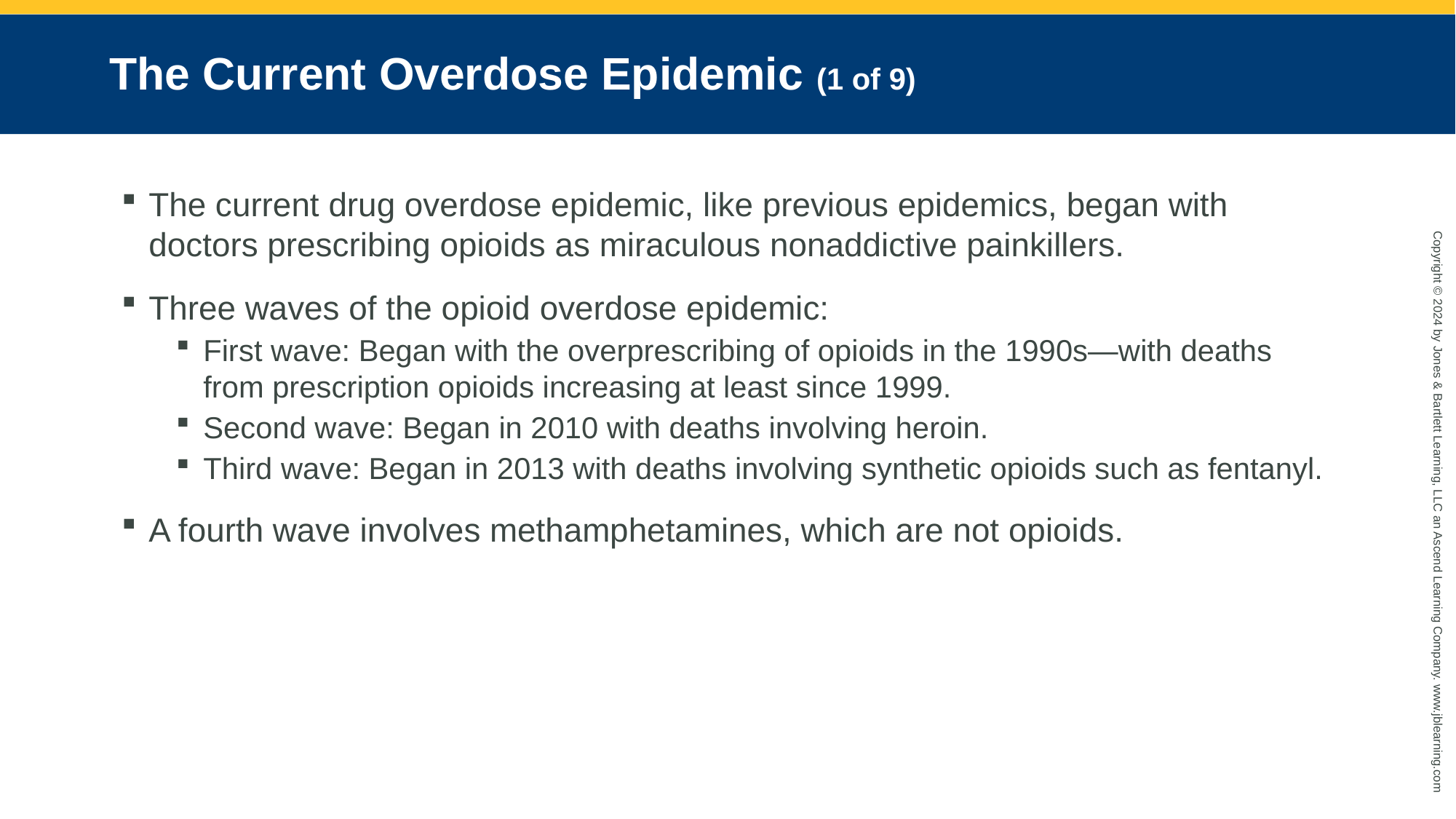

# The Current Overdose Epidemic (1 of 9)
The current drug overdose epidemic, like previous epidemics, began with doctors prescribing opioids as miraculous nonaddictive painkillers.
Three waves of the opioid overdose epidemic:
First wave: Began with the overprescribing of opioids in the 1990s—with deaths from prescription opioids increasing at least since 1999.
Second wave: Began in 2010 with deaths involving heroin.
Third wave: Began in 2013 with deaths involving synthetic opioids such as fentanyl.
A fourth wave involves methamphetamines, which are not opioids.